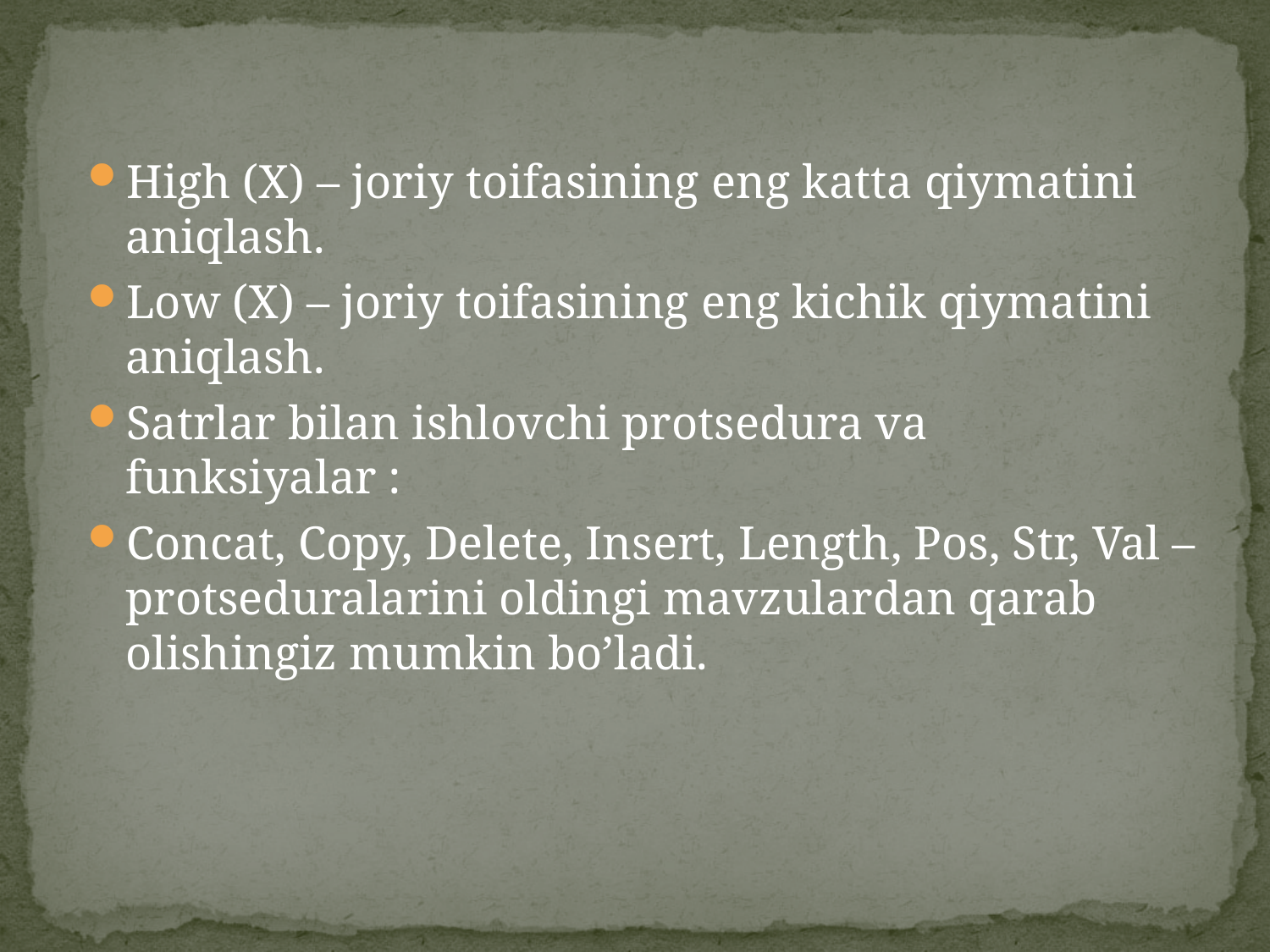

High (X) – joriy toifasining eng katta qiymatini aniqlash.
Low (X) – joriy toifasining eng kichik qiymatini aniqlash.
Satrlar bilan ishlovchi protsedura va funksiyalar :
Concat, Copy, Delete, Insert, Length, Pos, Str, Val – protseduralarini oldingi mavzulardan qarab olishingiz mumkin bo’ladi.